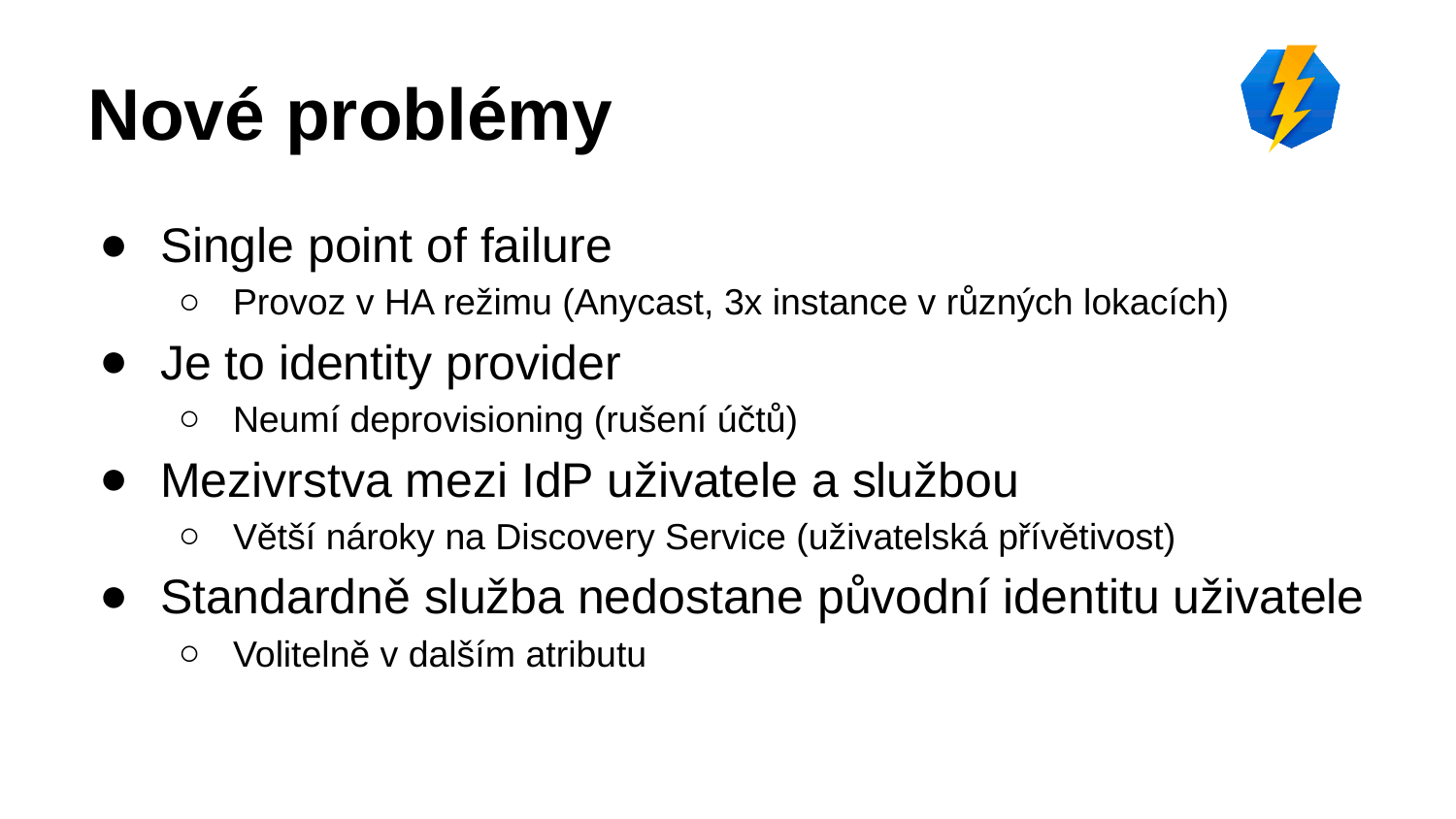

# Nové problémy
Single point of failure
Provoz v HA režimu (Anycast, 3x instance v různých lokacích)
Je to identity provider
Neumí deprovisioning (rušení účtů)
Mezivrstva mezi IdP uživatele a službou
Větší nároky na Discovery Service (uživatelská přívětivost)
Standardně služba nedostane původní identitu uživatele
Volitelně v dalším atributu